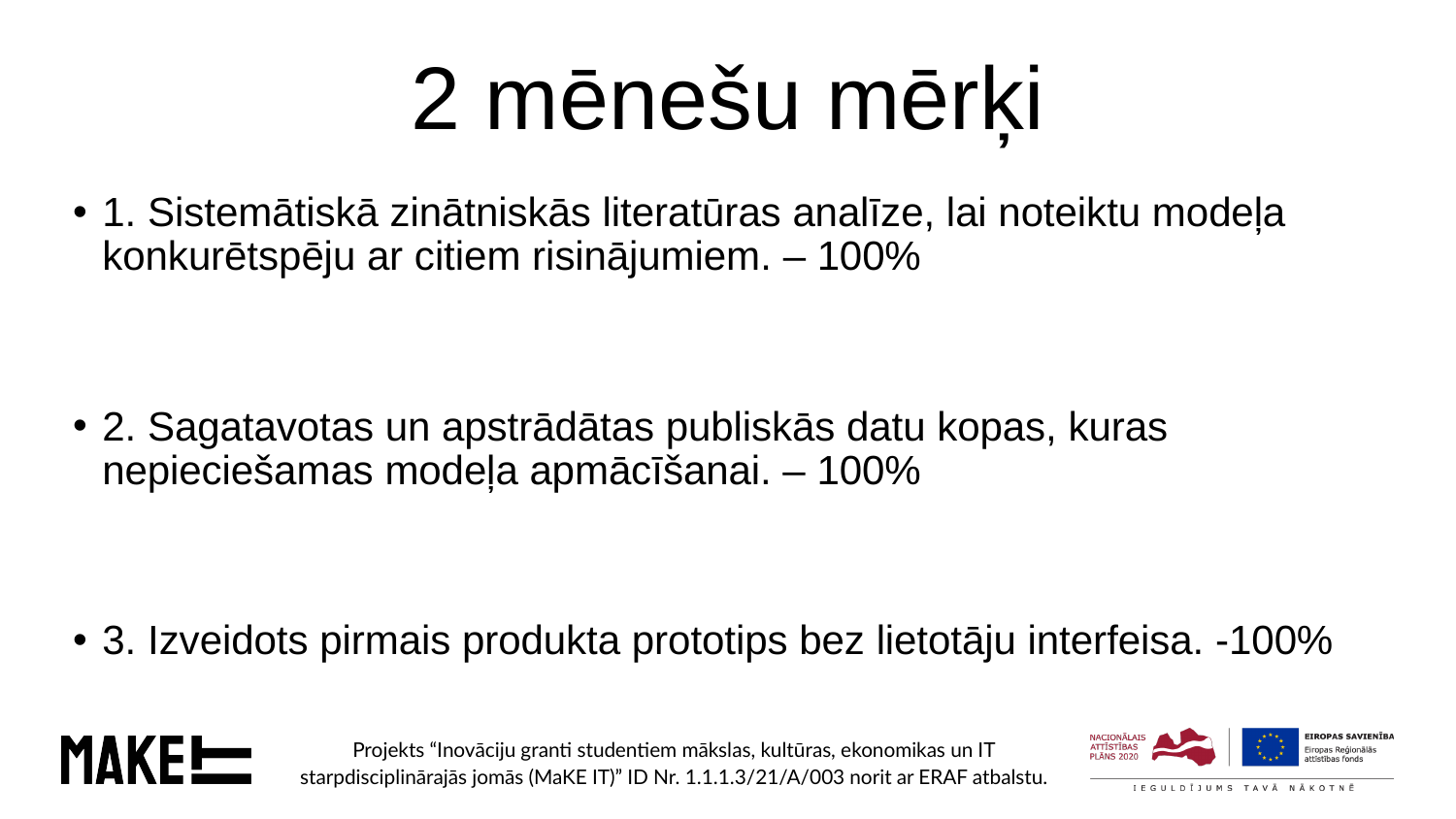

# 2 mēnešu mērķi
Par projektu īsumā
1. Sistemātiskā zinātniskās literatūras analīze, lai noteiktu modeļa konkurētspēju ar citiem risinājumiem. – 100%

2. Sagatavotas un apstrādātas publiskās datu kopas, kuras nepieciešamas modeļa apmācīšanai. – 100%

3. Izveidots pirmais produkta prototips bez lietotāju interfeisa. -100%